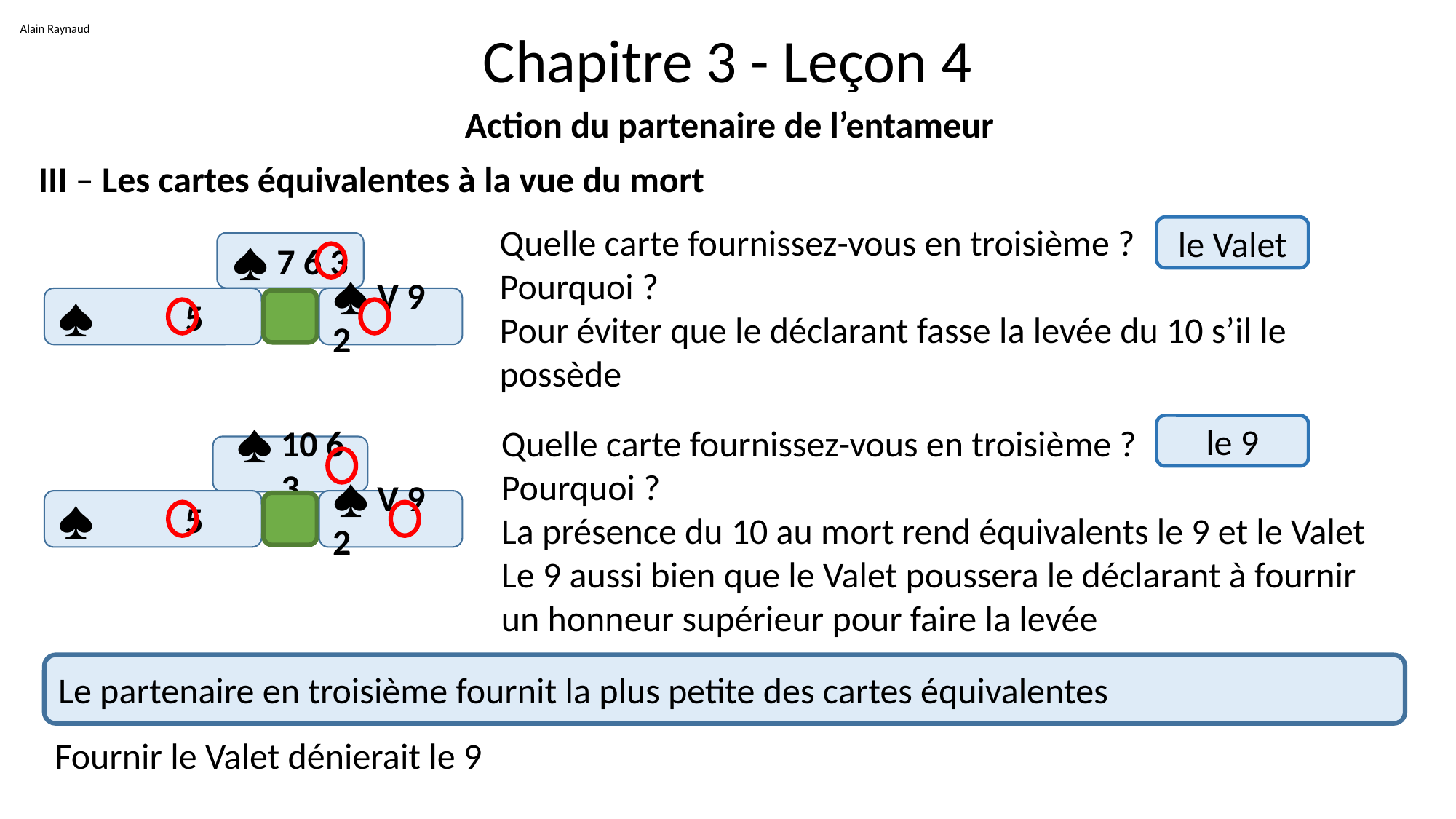

Alain Raynaud
# Chapitre 3 - Leçon 4
Action du partenaire de l’entameur
III – Les cartes équivalentes à la vue du mort

Quelle carte fournissez-vous en troisième ?
Pourquoi ?
Pour éviter que le déclarant fasse la levée du 10 s’il le possède
le Valet
♠ 7 6 3

♠ V 9 7 5 2
♠ V 9 2

le 9
Quelle carte fournissez-vous en troisième ?
Pourquoi ?
La présence du 10 au mort rend équivalents le 9 et le Valet
Le 9 aussi bien que le Valet poussera le déclarant à fournir un honneur supérieur pour faire la levée
♠ 10 6 3

♠ V 9 7 5 2
♠ V 9 2

Le partenaire en troisième fournit la plus petite des cartes équivalentes
Fournir le Valet dénierait le 9